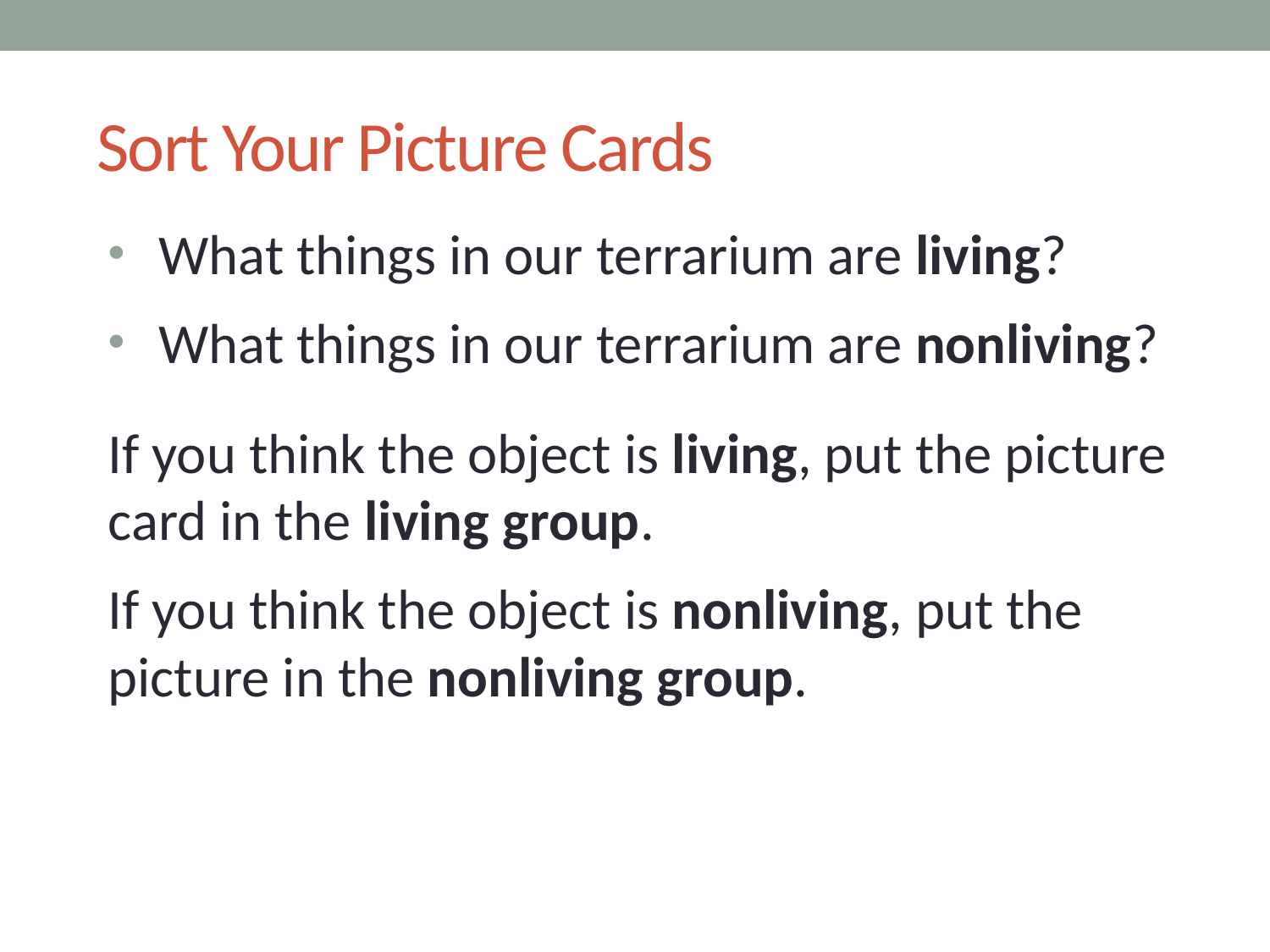

# Sort Your Picture Cards
What things in our terrarium are living?
What things in our terrarium are nonliving?
If you think the object is living, put the picture card in the living group.
If you think the object is nonliving, put the picture in the nonliving group.